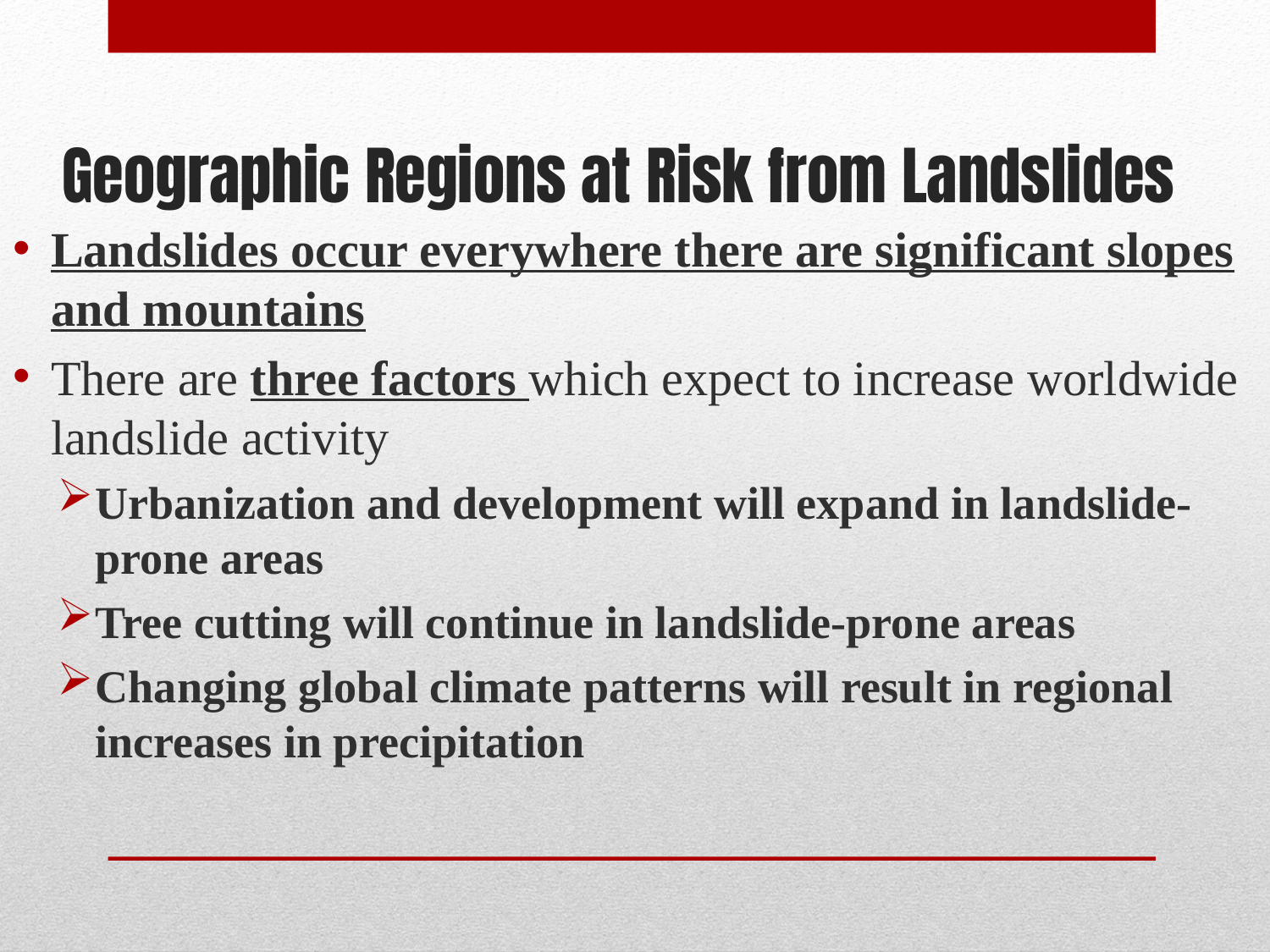

Geographic Regions at Risk from Landslides
Landslides occur everywhere there are significant slopes and mountains
There are three factors which expect to increase worldwide landslide activity
Urbanization and development will expand in landslide-prone areas
Tree cutting will continue in landslide-prone areas
Changing global climate patterns will result in regional increases in precipitation